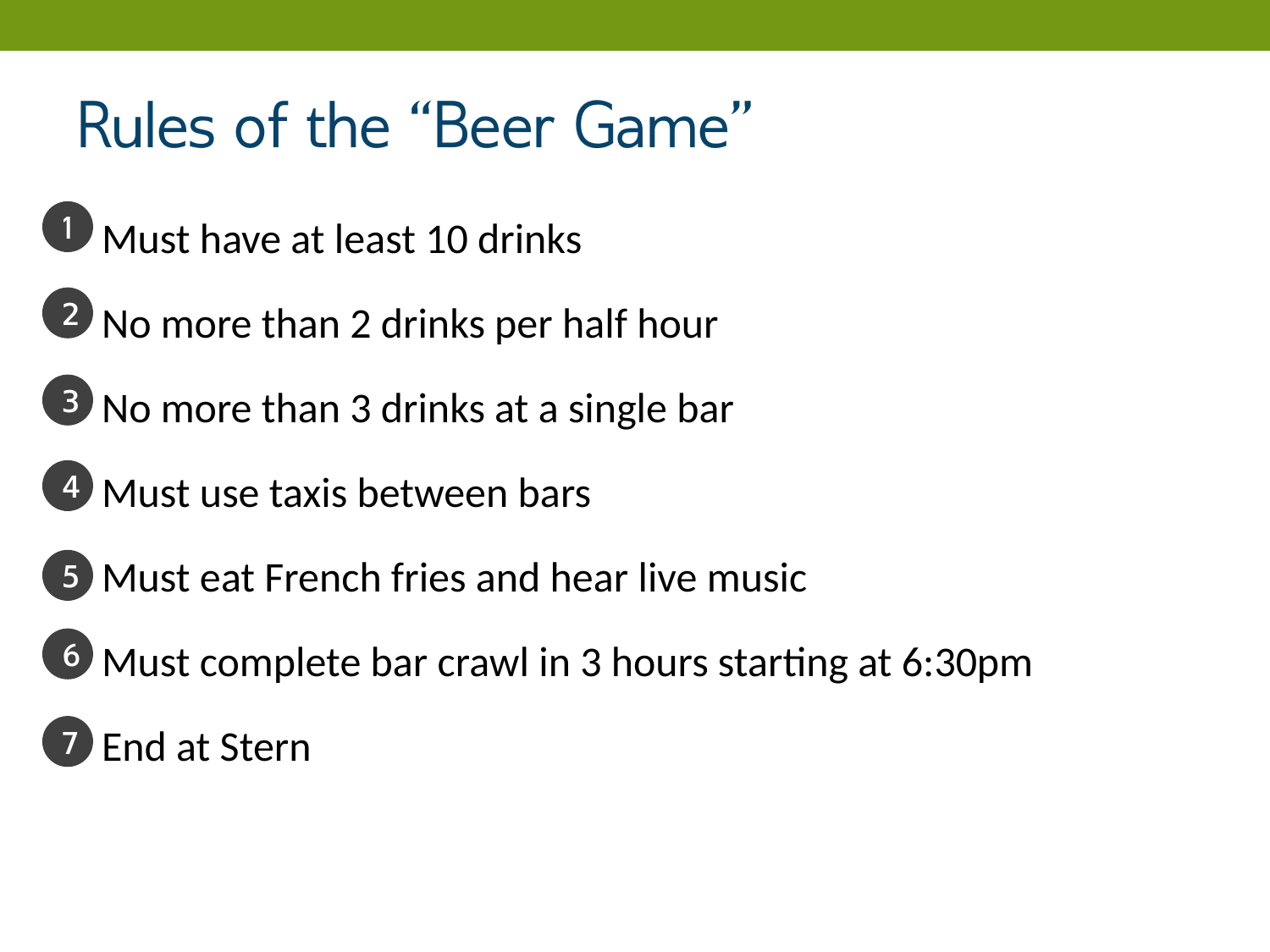

# Rules of the “Beer Game”
Must have at least 10 drinks
No more than 2 drinks per half hour
No more than 3 drinks at a single bar
Must use taxis between bars
Must eat French fries and hear live music
Must complete bar crawl in 3 hours starting at 6:30pm
End at Stern
1
2
3
4
5
6
7